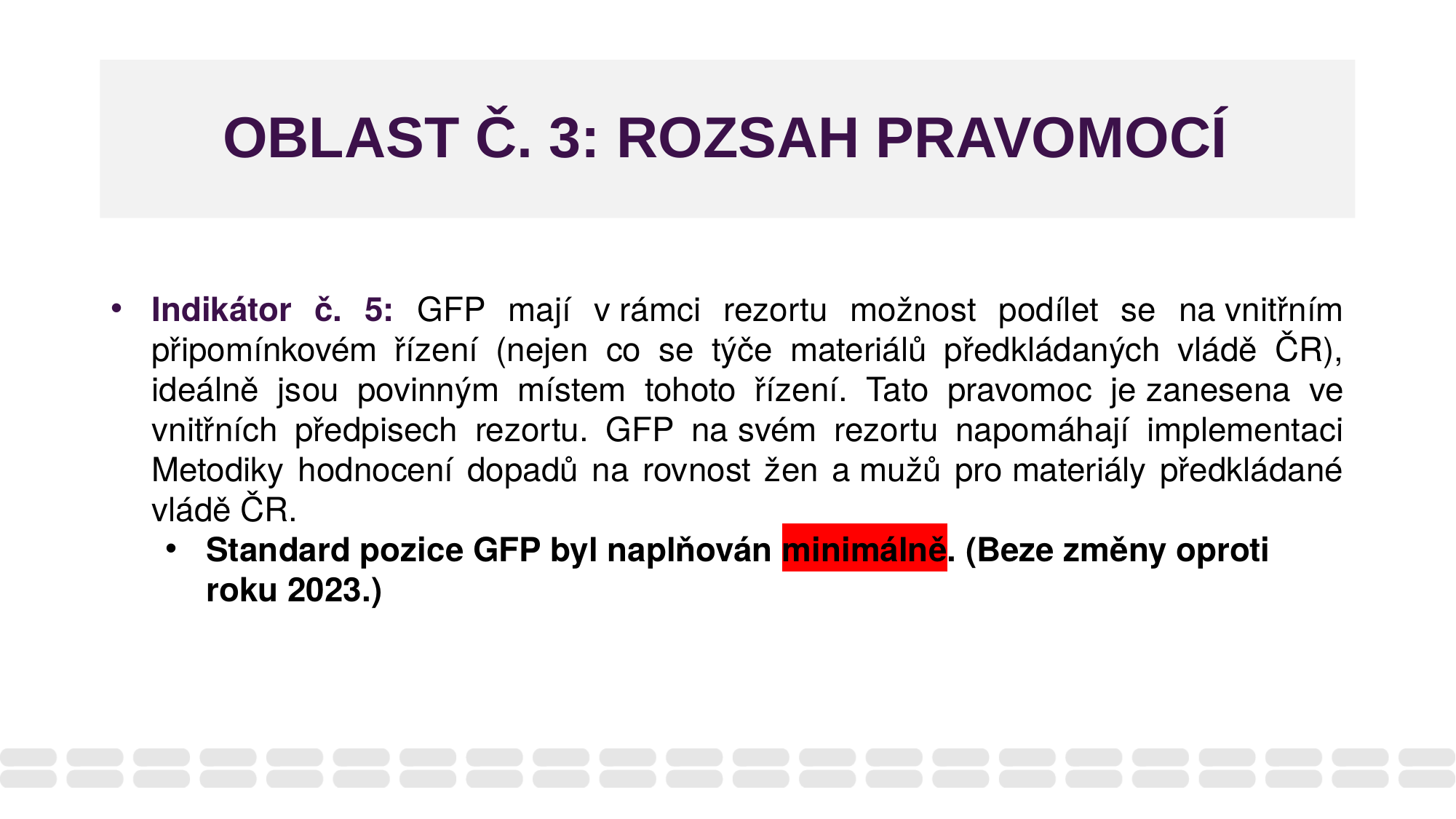

# Oblast č. 3: Rozsah pravomocí
Indikátor č. 5: GFP mají v rámci rezortu možnost podílet se na vnitřním připomínkovém řízení (nejen co se týče materiálů předkládaných vládě ČR), ideálně jsou povinným místem tohoto řízení. Tato pravomoc je zanesena ve vnitřních předpisech rezortu. GFP na svém rezortu napomáhají implementaci Metodiky hodnocení dopadů na rovnost žen a mužů pro materiály předkládané vládě ČR.
Standard pozice GFP byl naplňován minimálně. (Beze změny oproti roku 2023.)